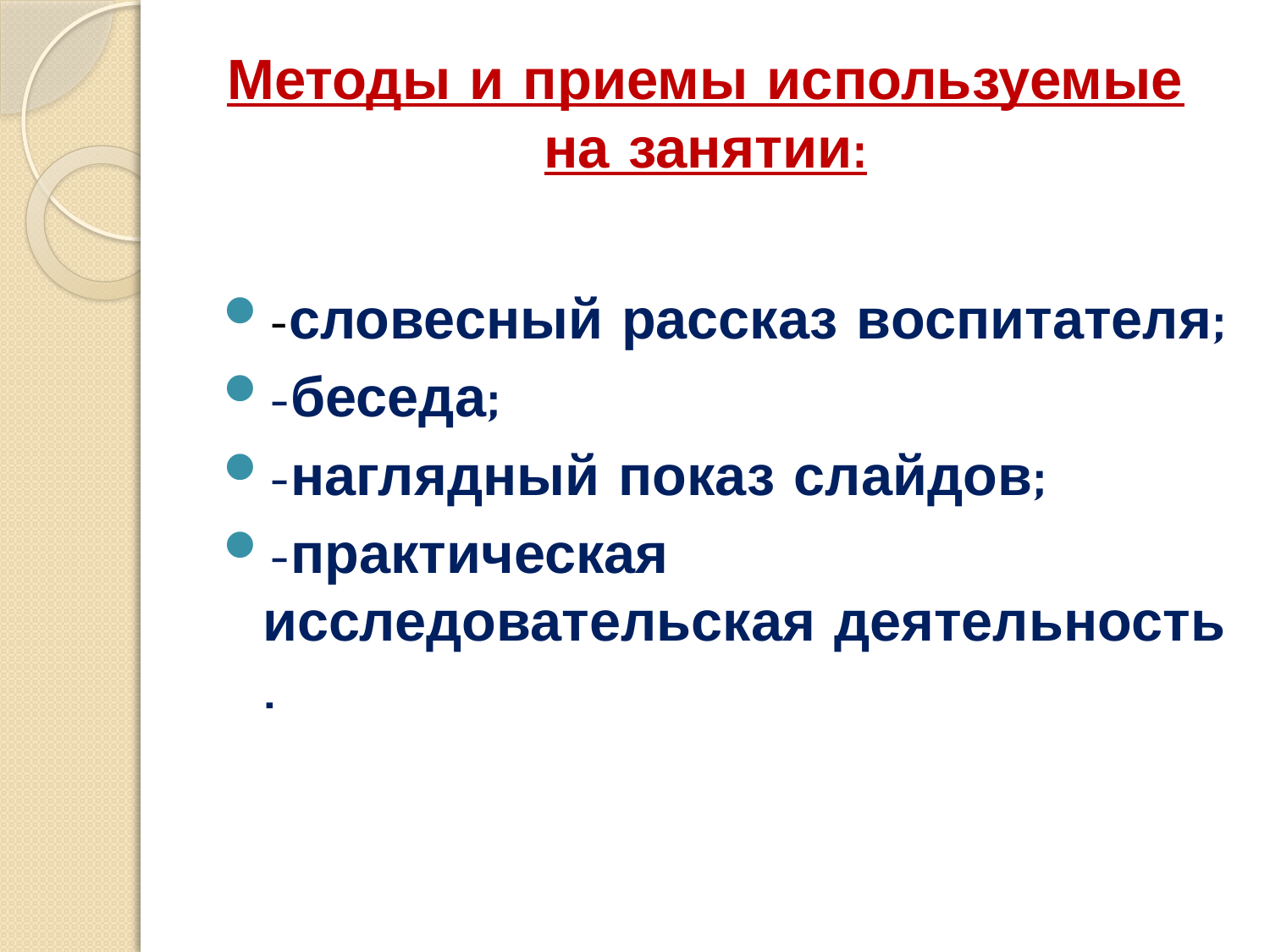

# Методы и приемы используемые на занятии:
-словесный рассказ воспитателя;
-беседа;
-наглядный показ слайдов;
-практическая исследовательская деятельность.